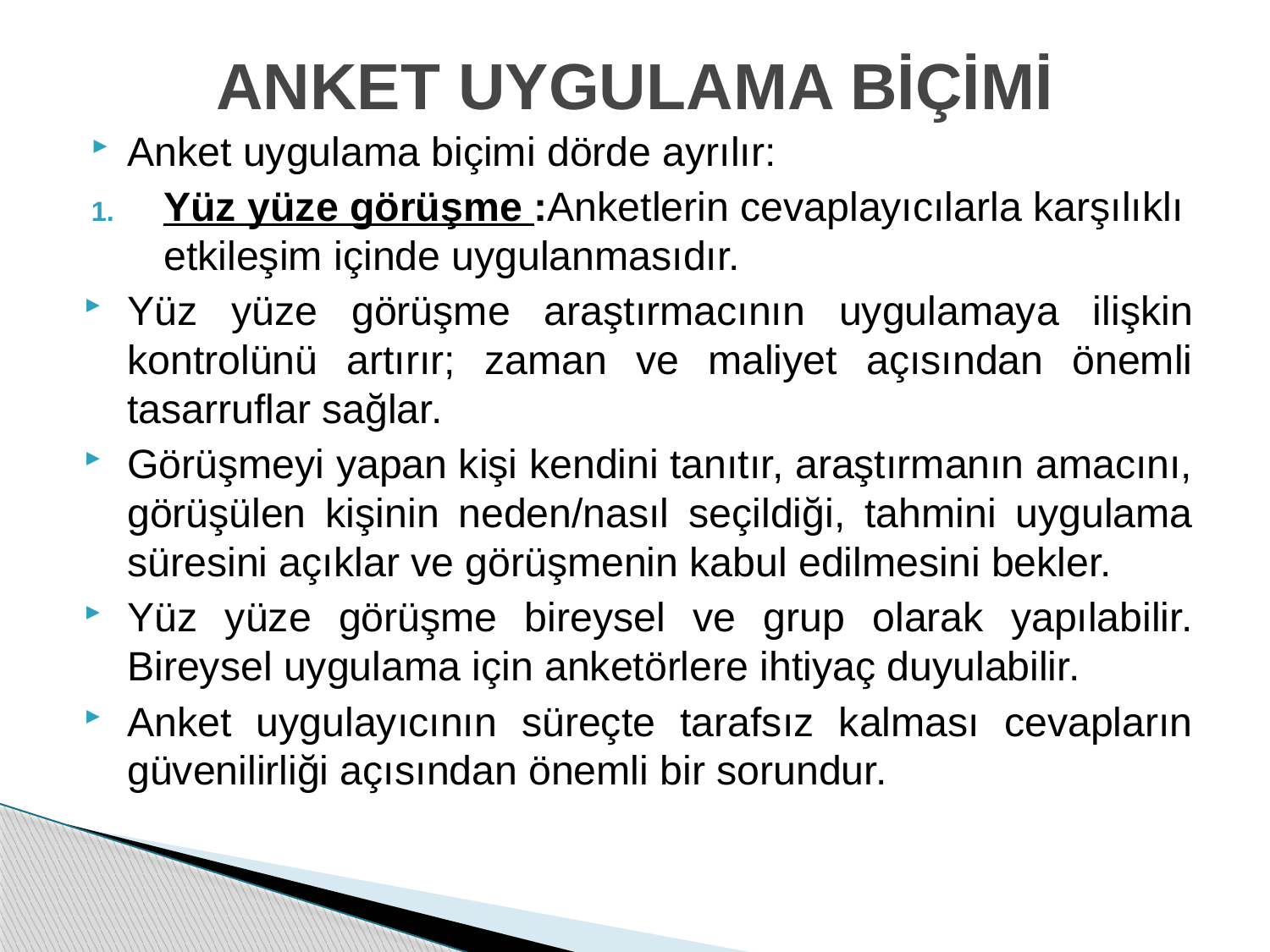

# ANKET UYGULAMA BİÇİMİ
Anket uygulama biçimi dörde ayrılır:
Yüz yüze görüşme :Anketlerin cevaplayıcılarla karşılıklı etkileşim içinde uygulanmasıdır.
Yüz yüze görüşme araştırmacının uygulamaya ilişkin kontrolünü artırır; zaman ve maliyet açısından önemli tasarruflar sağlar.
Görüşmeyi yapan kişi kendini tanıtır, araştırmanın amacını, görüşülen kişinin neden/nasıl seçildiği, tahmini uygulama süresini açıklar ve görüşmenin kabul edilmesini bekler.
Yüz yüze görüşme bireysel ve grup olarak yapılabilir. Bireysel uygulama için anketörlere ihtiyaç duyulabilir.
Anket uygulayıcının süreçte tarafsız kalması cevapların güvenilirliği açısından önemli bir sorundur.